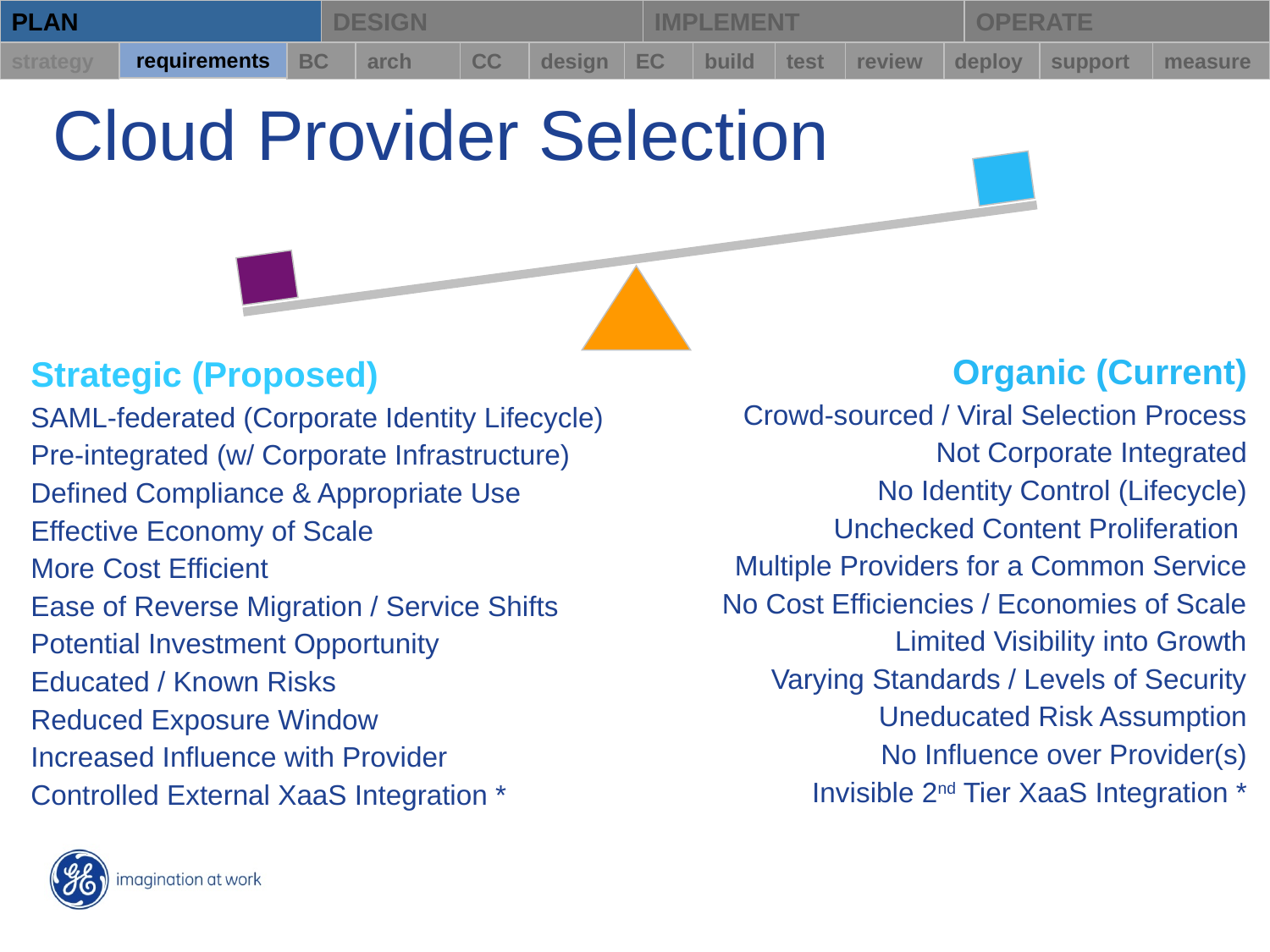

PLAN
DESIGN
IMPLEMENT
OPERATE
requirements
strategy
BC
CC
build
test
review
deploy
support
measure
arch
design
EC
Cloud Provider Selection

Organic (Current)
Crowd-sourced / Viral Selection Process
Not Corporate Integrated
No Identity Control (Lifecycle)
Unchecked Content Proliferation
Multiple Providers for a Common Service
No Cost Efficiencies / Economies of Scale
Limited Visibility into Growth
Varying Standards / Levels of Security
Uneducated Risk Assumption
No Influence over Provider(s)
Invisible 2nd Tier XaaS Integration *

Strategic (Proposed)
SAML-federated (Corporate Identity Lifecycle)
Pre-integrated (w/ Corporate Infrastructure)
Defined Compliance & Appropriate Use
Effective Economy of Scale
More Cost Efficient
Ease of Reverse Migration / Service Shifts
Potential Investment Opportunity
Educated / Known Risks
Reduced Exposure Window
Increased Influence with Provider
Controlled External XaaS Integration *